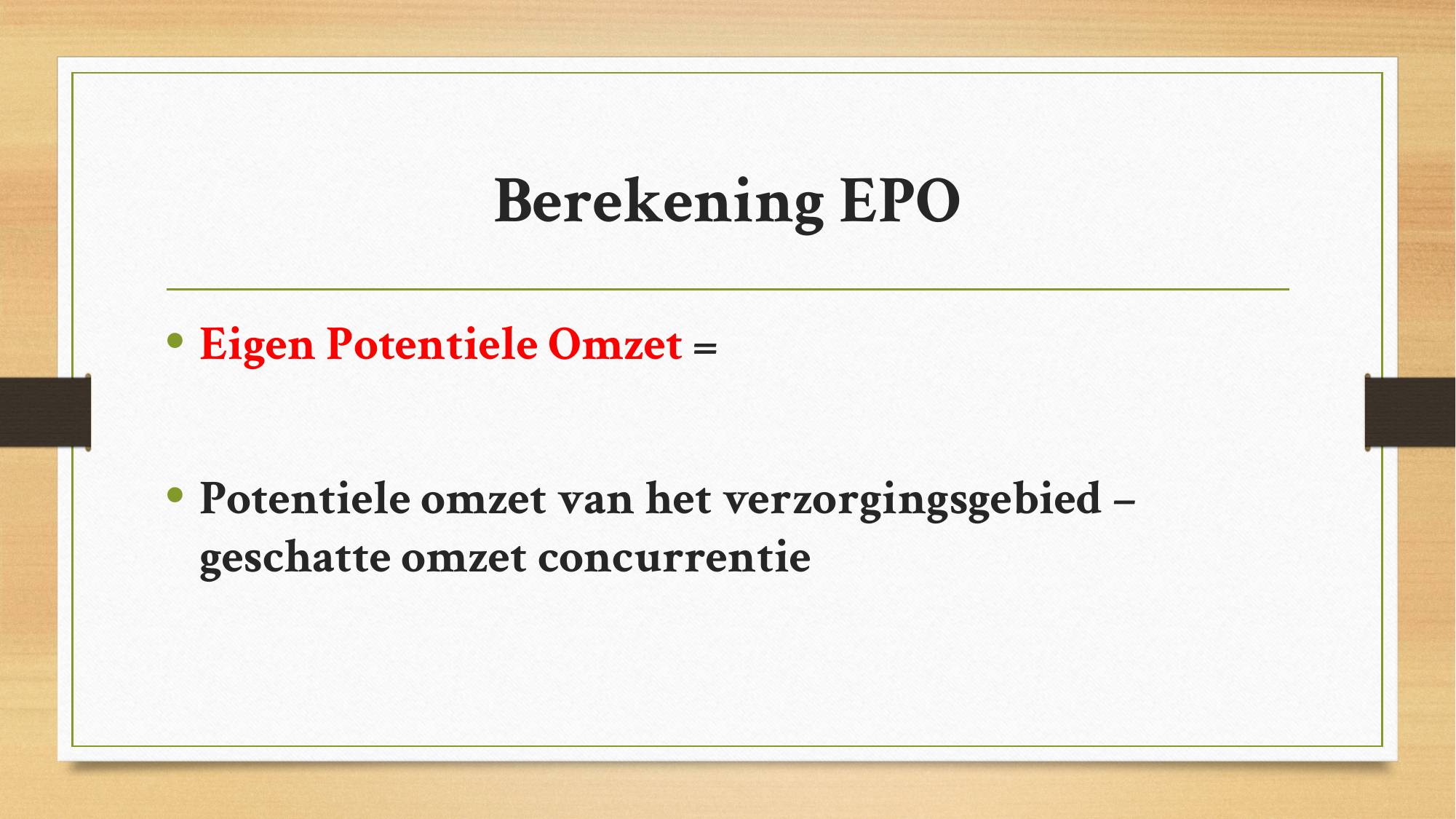

# Berekening EPO
Eigen Potentiele Omzet =

Potentiele omzet van het verzorgingsgebied – geschatte omzet concurrentie